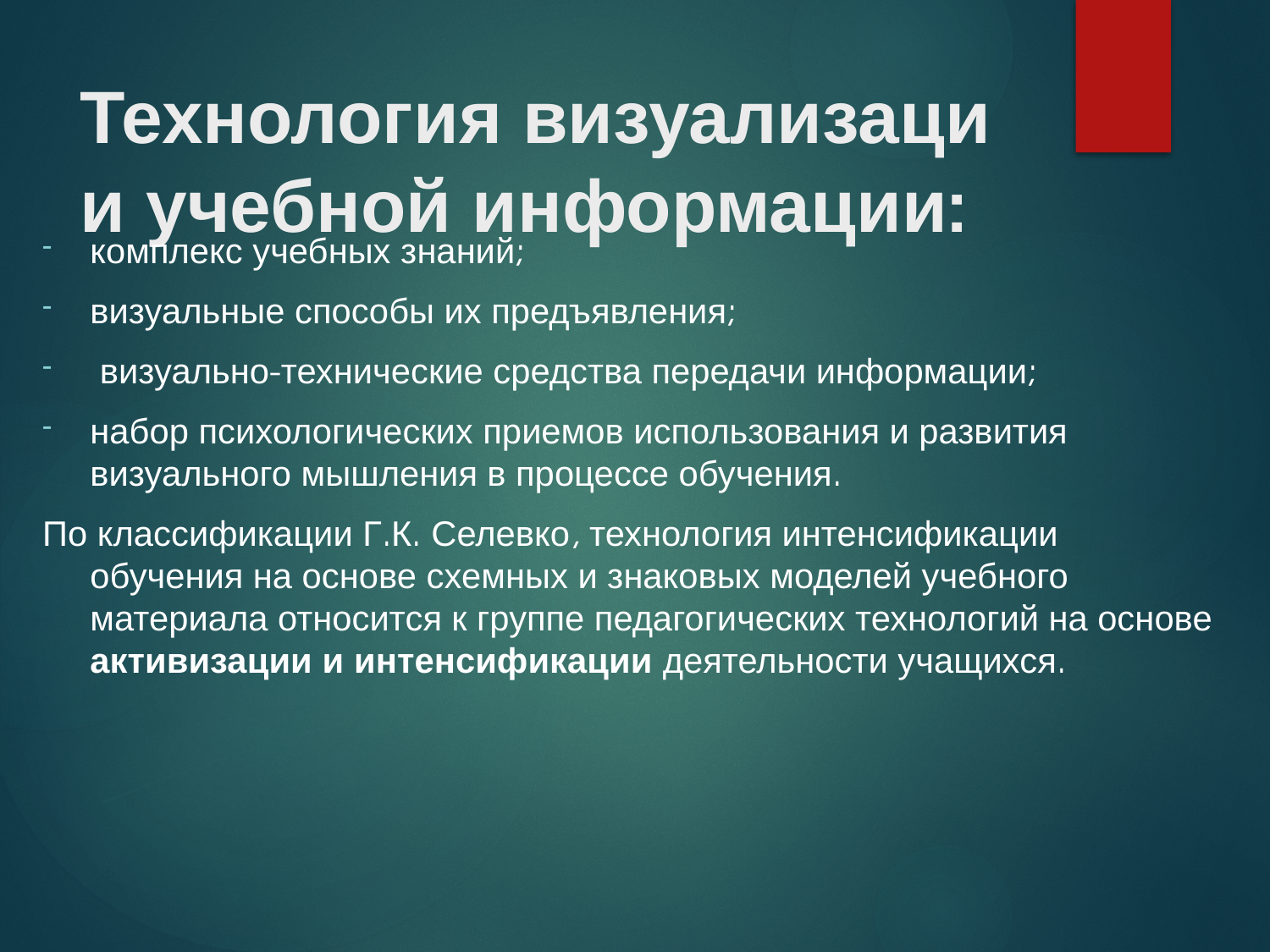

# Технология визуализации учебной информации:
комплекс учебных знаний;
визуальные способы их предъявления;
 визуально-технические средства передачи информации;
набор психологических приемов использования и развития визуального мышления в процессе обучения.
По классификации Г.К. Селевко, технология интенсификации обучения на основе схемных и знаковых моделей учебного материала относится к группе педагогических технологий на основе активизации и интенсификации деятельности учащихся.